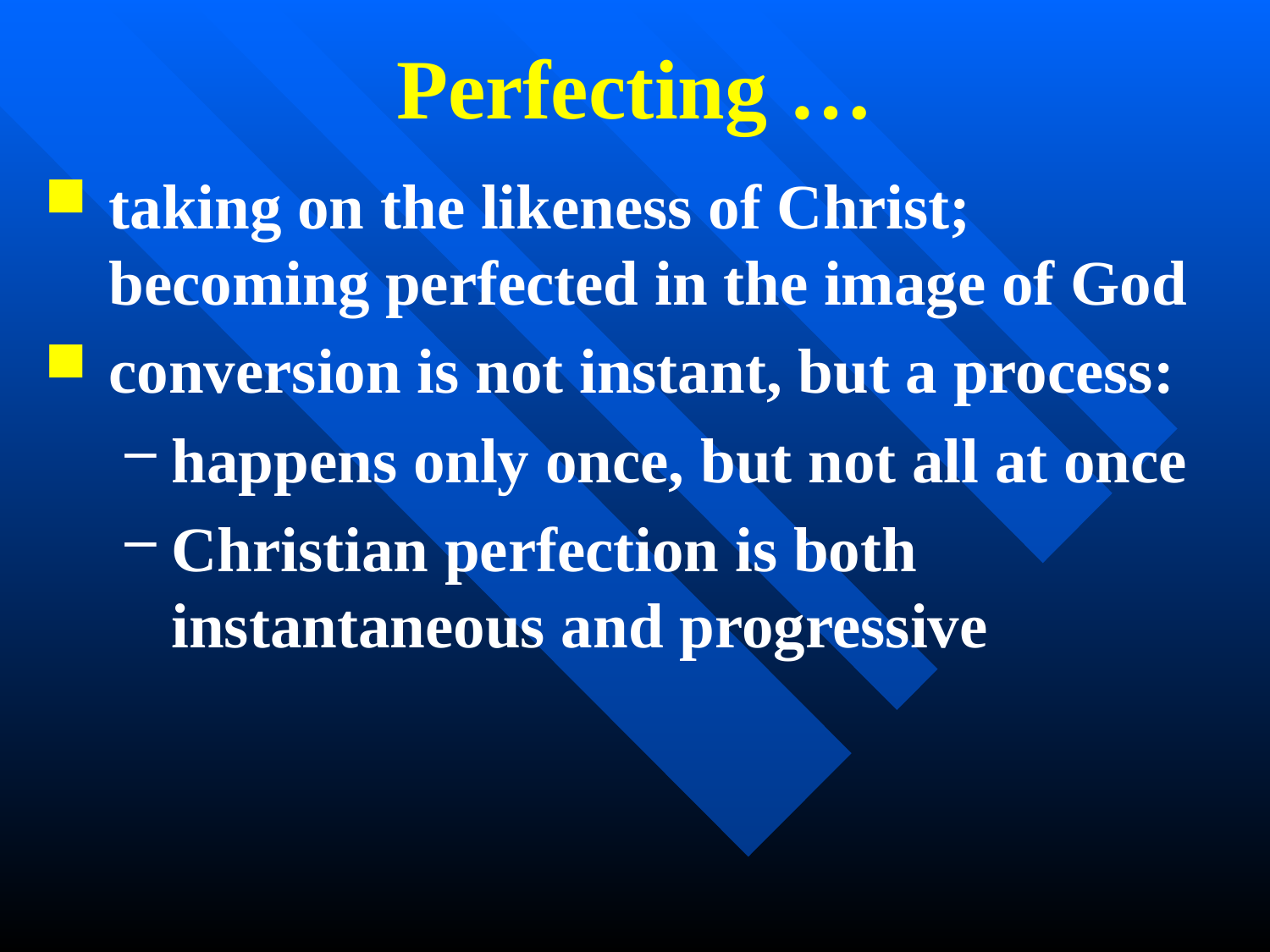

# Perfecting …
taking on the likeness of Christ; becoming perfected in the image of God
conversion is not instant, but a process:
happens only once, but not all at once
Christian perfection is both instantaneous and progressive